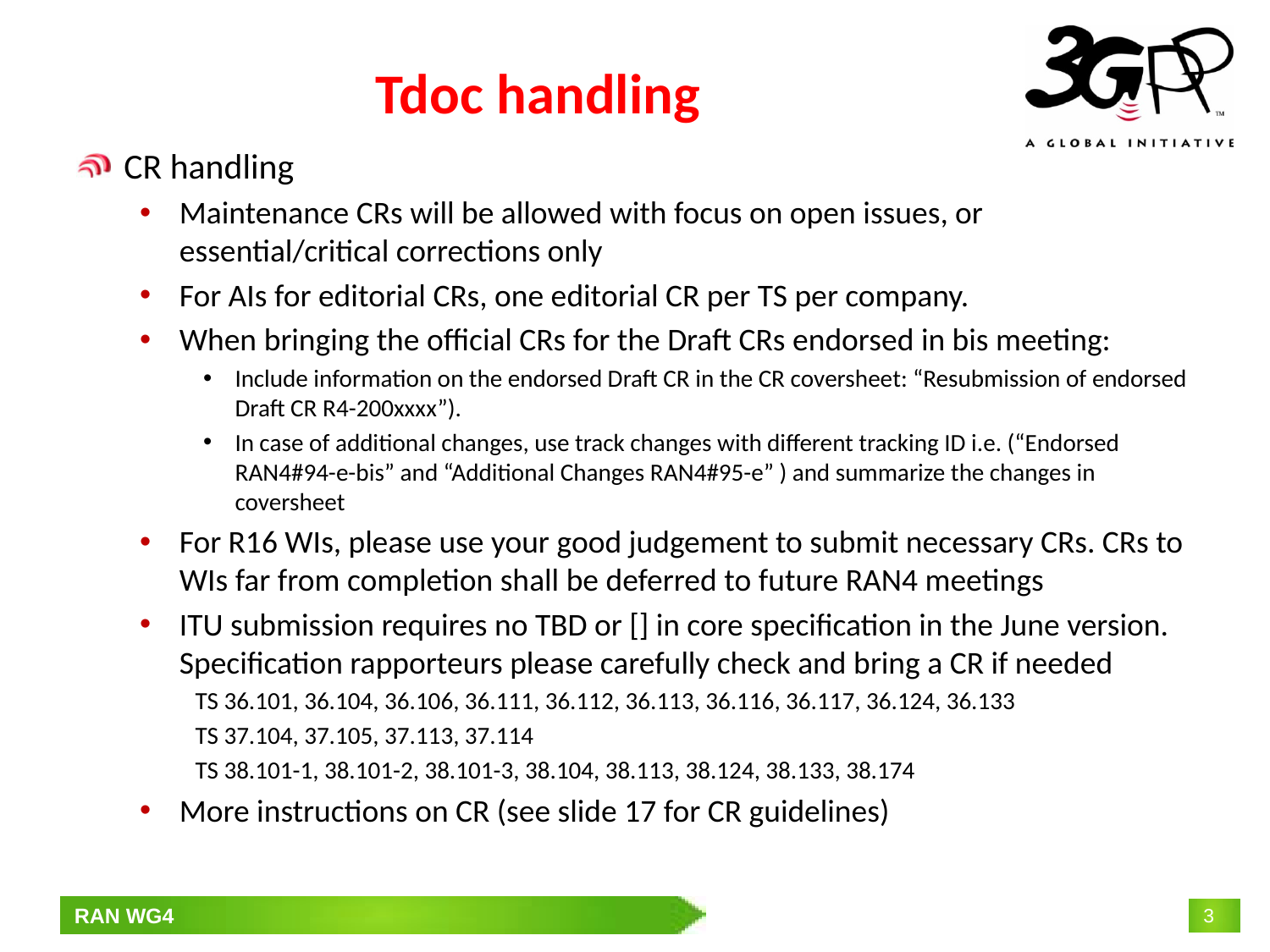

# Tdoc handling
CR handling
Maintenance CRs will be allowed with focus on open issues, or essential/critical corrections only
For AIs for editorial CRs, one editorial CR per TS per company.
When bringing the official CRs for the Draft CRs endorsed in bis meeting:
Include information on the endorsed Draft CR in the CR coversheet: “Resubmission of endorsed Draft CR R4-200xxxx”).
In case of additional changes, use track changes with different tracking ID i.e. (“Endorsed RAN4#94-e-bis” and “Additional Changes RAN4#95-e” ) and summarize the changes in coversheet
For R16 WIs, please use your good judgement to submit necessary CRs. CRs to WIs far from completion shall be deferred to future RAN4 meetings
ITU submission requires no TBD or [] in core specification in the June version. Specification rapporteurs please carefully check and bring a CR if needed
TS 36.101, 36.104, 36.106, 36.111, 36.112, 36.113, 36.116, 36.117, 36.124, 36.133
TS 37.104, 37.105, 37.113, 37.114
TS 38.101-1, 38.101-2, 38.101-3, 38.104, 38.113, 38.124, 38.133, 38.174
More instructions on CR (see slide 17 for CR guidelines)